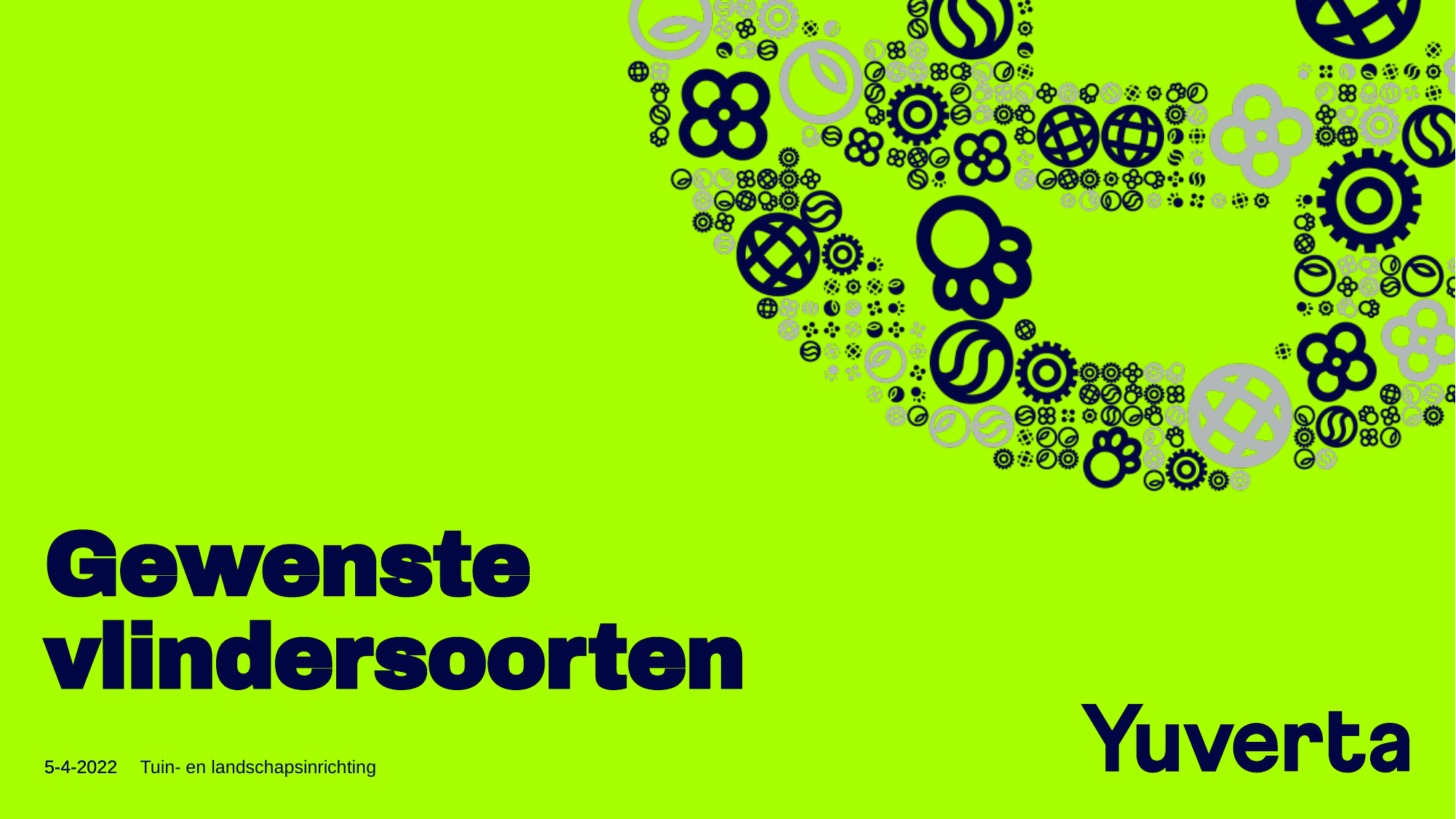

# Gewenste vlindersoorten
5-4-2022
5-4-2022
Tuin- en landschapsinrichting
20